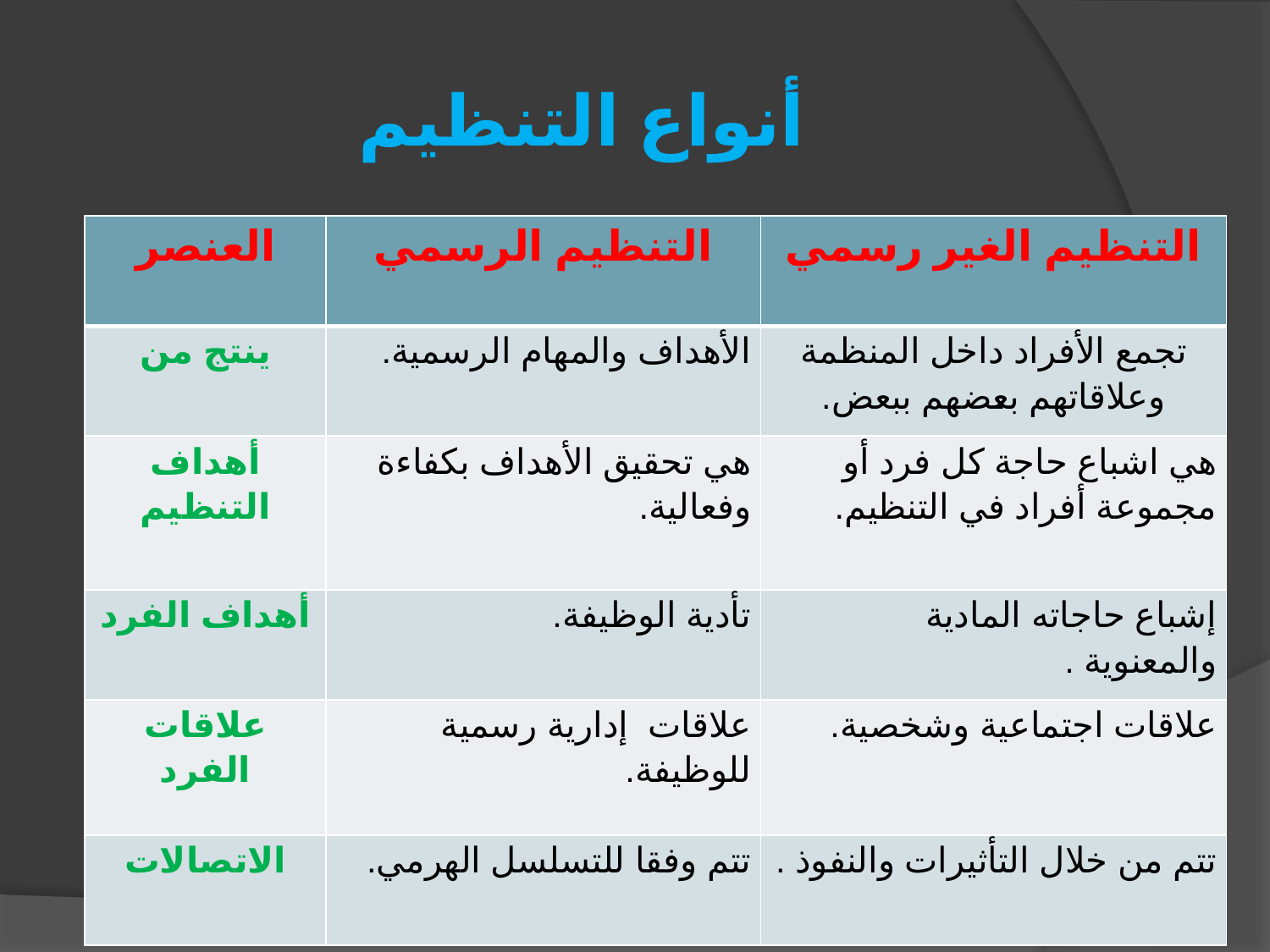

# أنواع التنظيم
| العنصر | التنظيم الرسمي | التنظيم الغير رسمي |
| --- | --- | --- |
| ينتج من | الأهداف والمهام الرسمية. | تجمع الأفراد داخل المنظمة وعلاقاتهم بعضهم ببعض. |
| أهداف التنظيم | هي تحقيق الأهداف بكفاءة وفعالية. | هي اشباع حاجة كل فرد أو مجموعة أفراد في التنظيم. |
| أهداف الفرد | تأدية الوظيفة. | إشباع حاجاته المادية والمعنوية . |
| علاقات الفرد | علاقات إدارية رسمية للوظيفة. | علاقات اجتماعية وشخصية. |
| الاتصالات | تتم وفقا للتسلسل الهرمي. | تتم من خلال التأثيرات والنفوذ . |